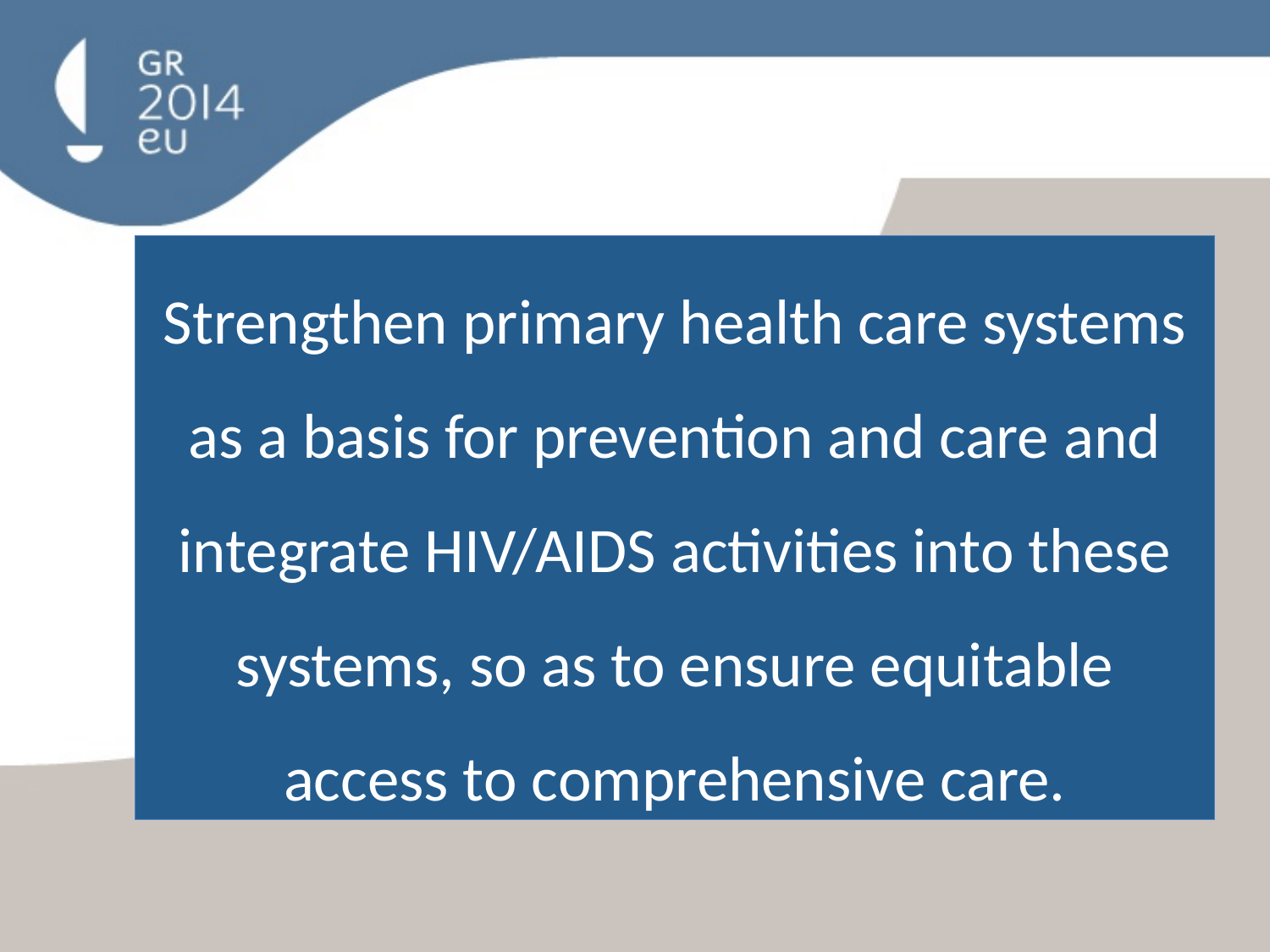

Strengthen primary health care systems as a basis for prevention and care and integrate HIV/AIDS activities into these systems, so as to ensure equitable access to comprehensive care.